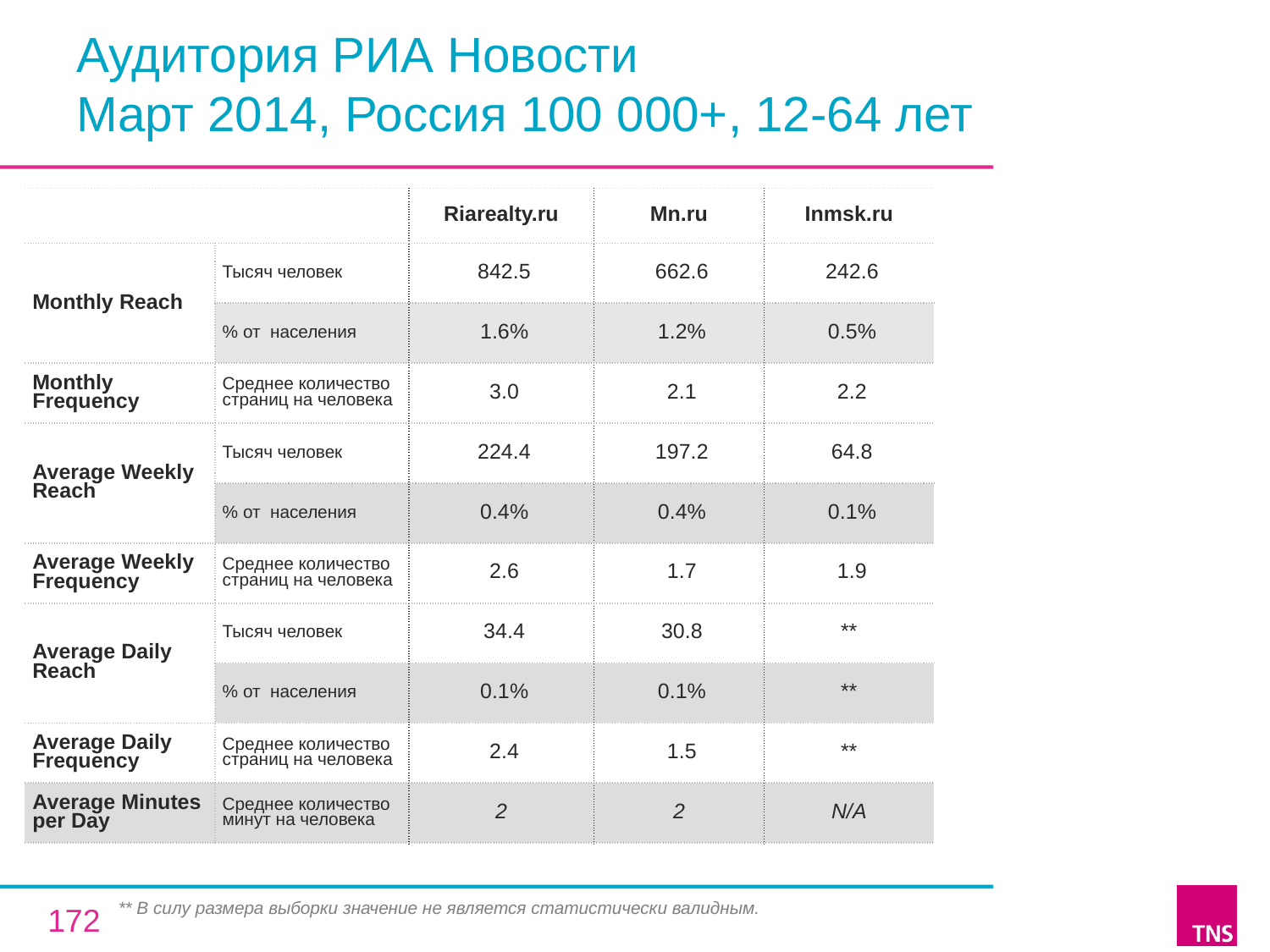

# Аудитория РИА Новости Март 2014, Россия 100 000+, 12-64 лет
|  |  | Riarealty.ru | Mn.ru | Inmsk.ru |
| --- | --- | --- | --- | --- |
| Monthly Reach | Тысяч человек | 842.5 | 662.6 | 242.6 |
|  | % от населения | 1.6% | 1.2% | 0.5% |
| Monthly Frequency | Среднее количество страниц на человека | 3.0 | 2.1 | 2.2 |
| Average Weekly Reach | Тысяч человек | 224.4 | 197.2 | 64.8 |
|  | % от населения | 0.4% | 0.4% | 0.1% |
| Average Weekly Frequency | Среднее количество страниц на человека | 2.6 | 1.7 | 1.9 |
| Average Daily Reach | Тысяч человек | 34.4 | 30.8 | \*\* |
|  | % от населения | 0.1% | 0.1% | \*\* |
| Average Daily Frequency | Среднее количество страниц на человека | 2.4 | 1.5 | \*\* |
| Average Minutes per Day | Среднее количество минут на человека | 2 | 2 | N/A |
** В силу размера выборки значение не является статистически валидным.
172